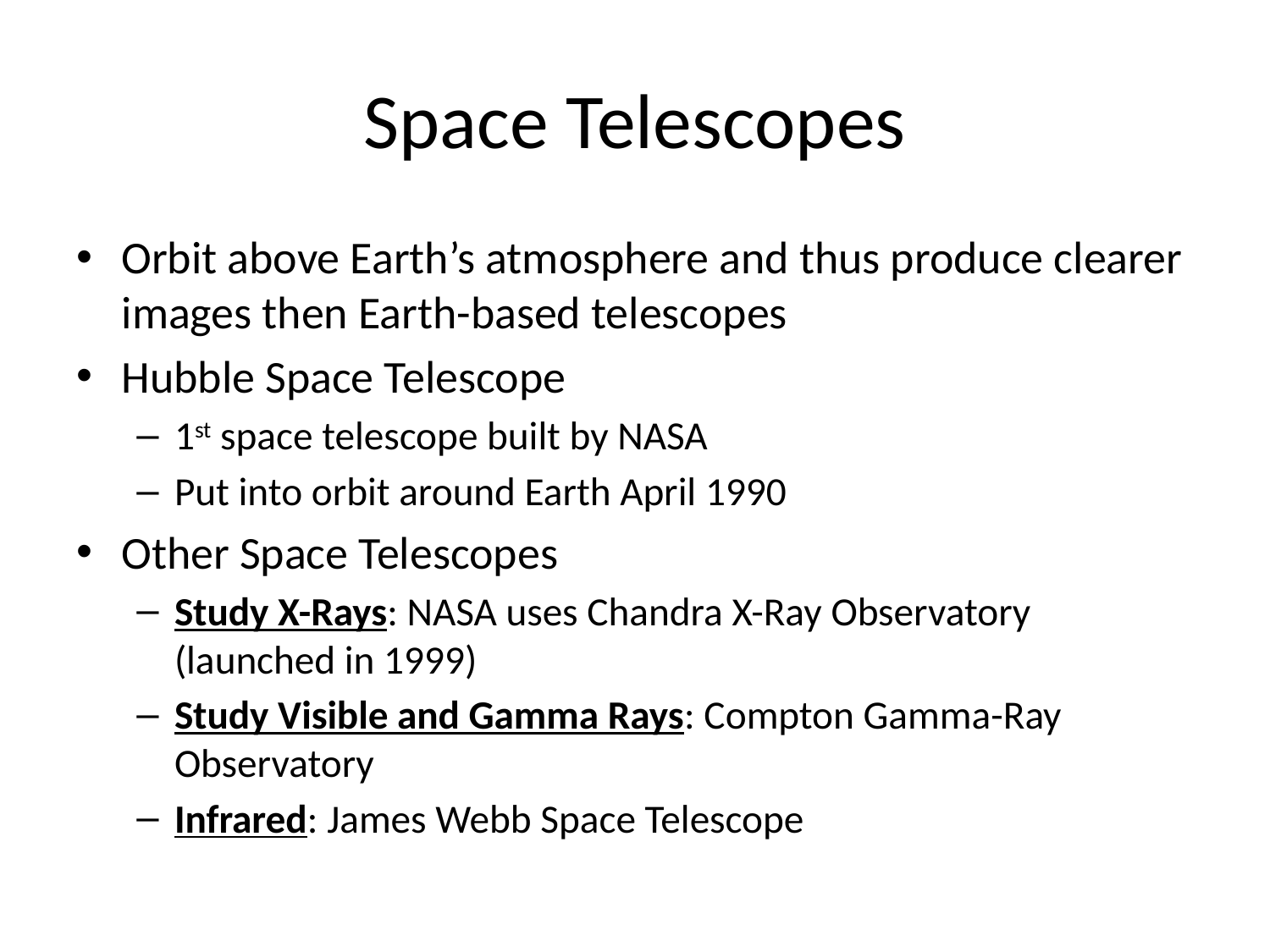

# Space Telescopes
Orbit above Earth’s atmosphere and thus produce clearer images then Earth-based telescopes
Hubble Space Telescope
1st space telescope built by NASA
Put into orbit around Earth April 1990
Other Space Telescopes
Study X-Rays: NASA uses Chandra X-Ray Observatory (launched in 1999)
Study Visible and Gamma Rays: Compton Gamma-Ray Observatory
Infrared: James Webb Space Telescope